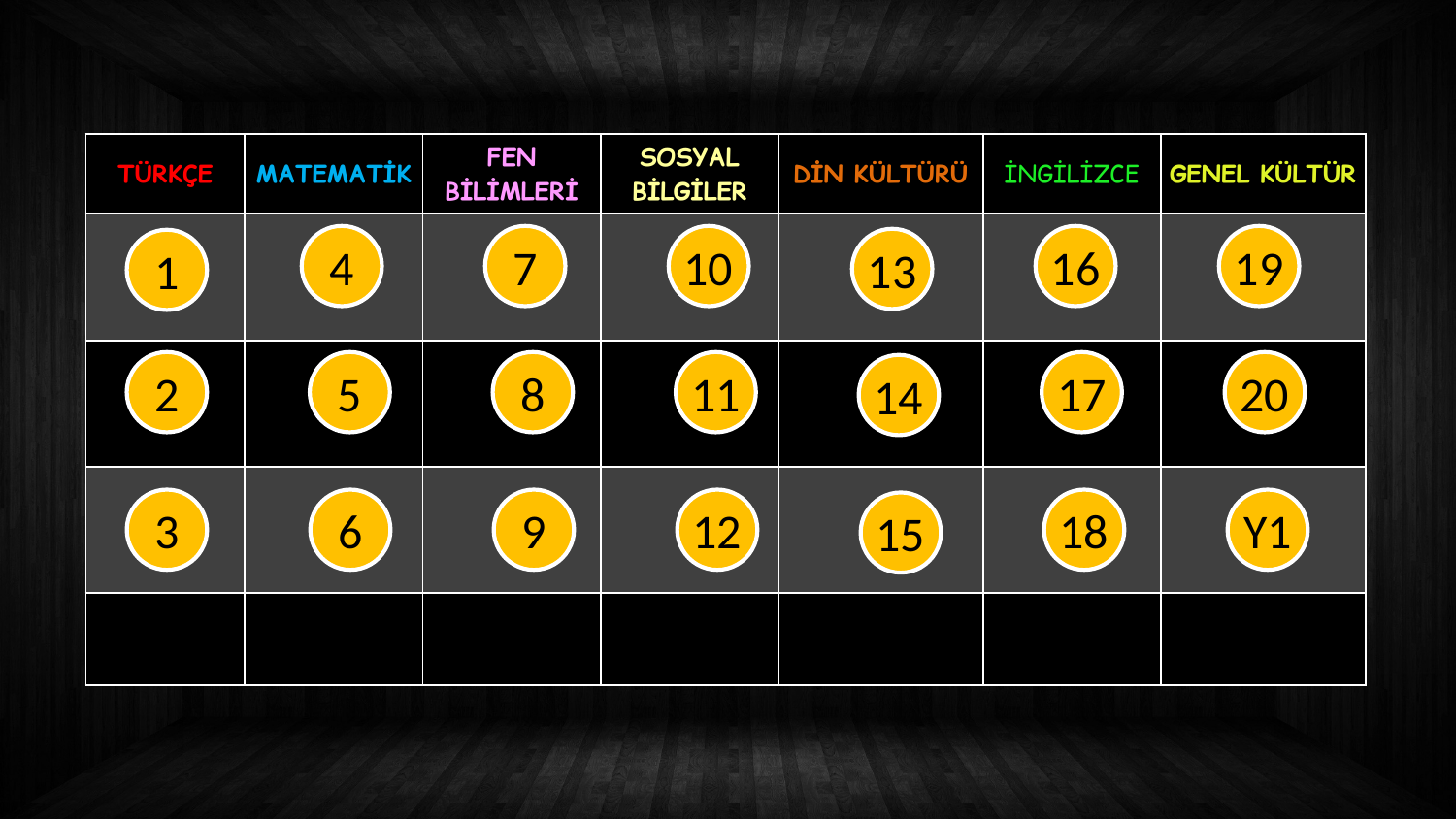

| TÜRKÇE | MATEMATİK | FEN BİLİMLERİ | SOSYAL BİLGİLER | DİN KÜLTÜRÜ | İNGİLİZCE | GENEL KÜLTÜR |
| --- | --- | --- | --- | --- | --- | --- |
|  |  |  |  |  |  |  |
|  |  |  |  |  |  |  |
|  |  |  |  |  |  |  |
|  |  |  |  |  |  |  |
4
7
10
16
19
13
1
2
5
8
11
17
20
14
3
6
9
12
18
Y1
15